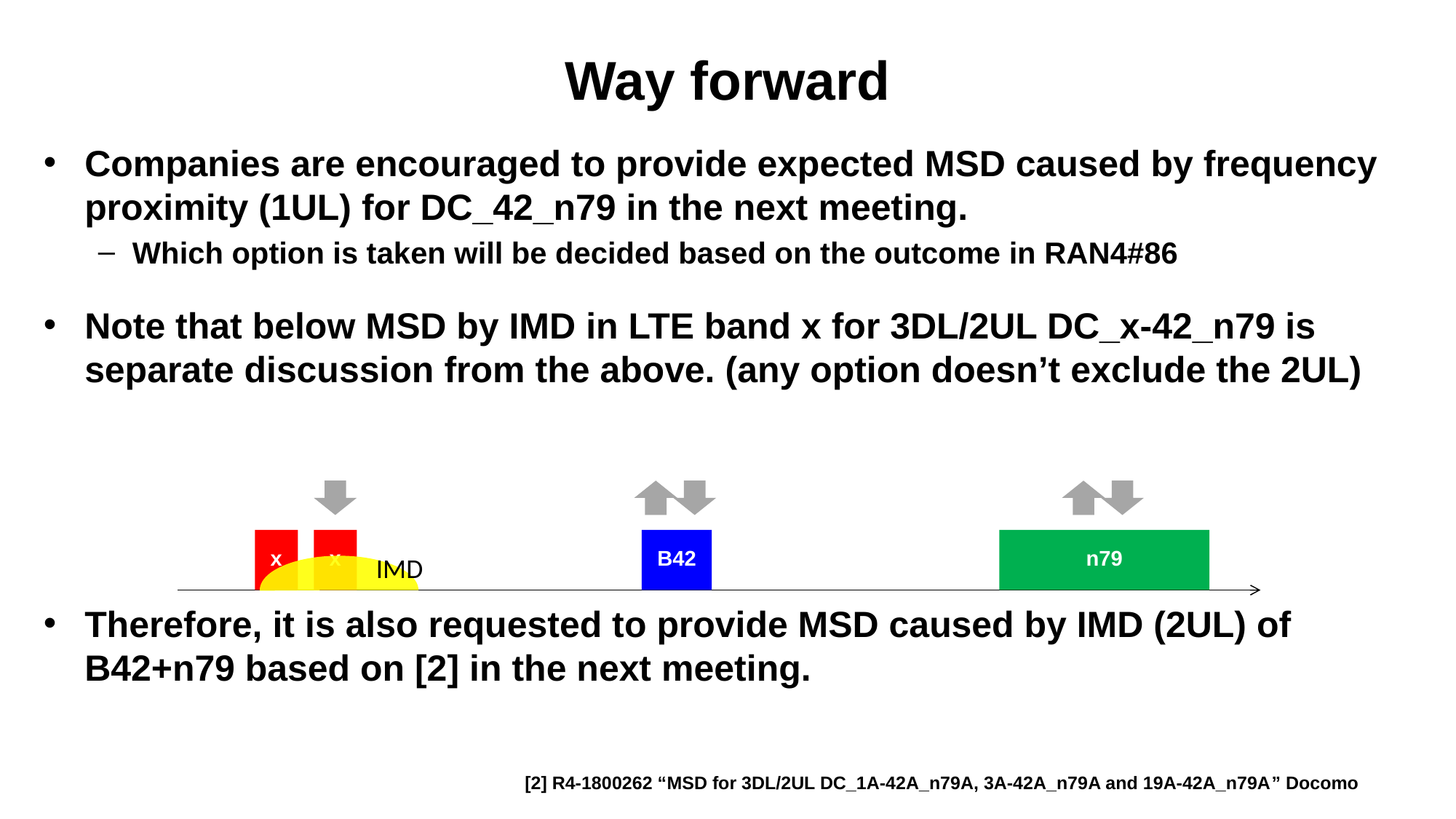

# Way forward
Companies are encouraged to provide expected MSD caused by frequency proximity (1UL) for DC_42_n79 in the next meeting.
Which option is taken will be decided based on the outcome in RAN4#86

Note that below MSD by IMD in LTE band x for 3DL/2UL DC_x-42_n79 is separate discussion from the above. (any option doesn’t exclude the 2UL)

Therefore, it is also requested to provide MSD caused by IMD (2UL) of B42+n79 based on [2] in the next meeting.

x
x
B42
n79
IMD

[2] R4-1800262 “MSD for 3DL/2UL DC_1A-42A_n79A, 3A-42A_n79A and 19A-42A_n79A” Docomo